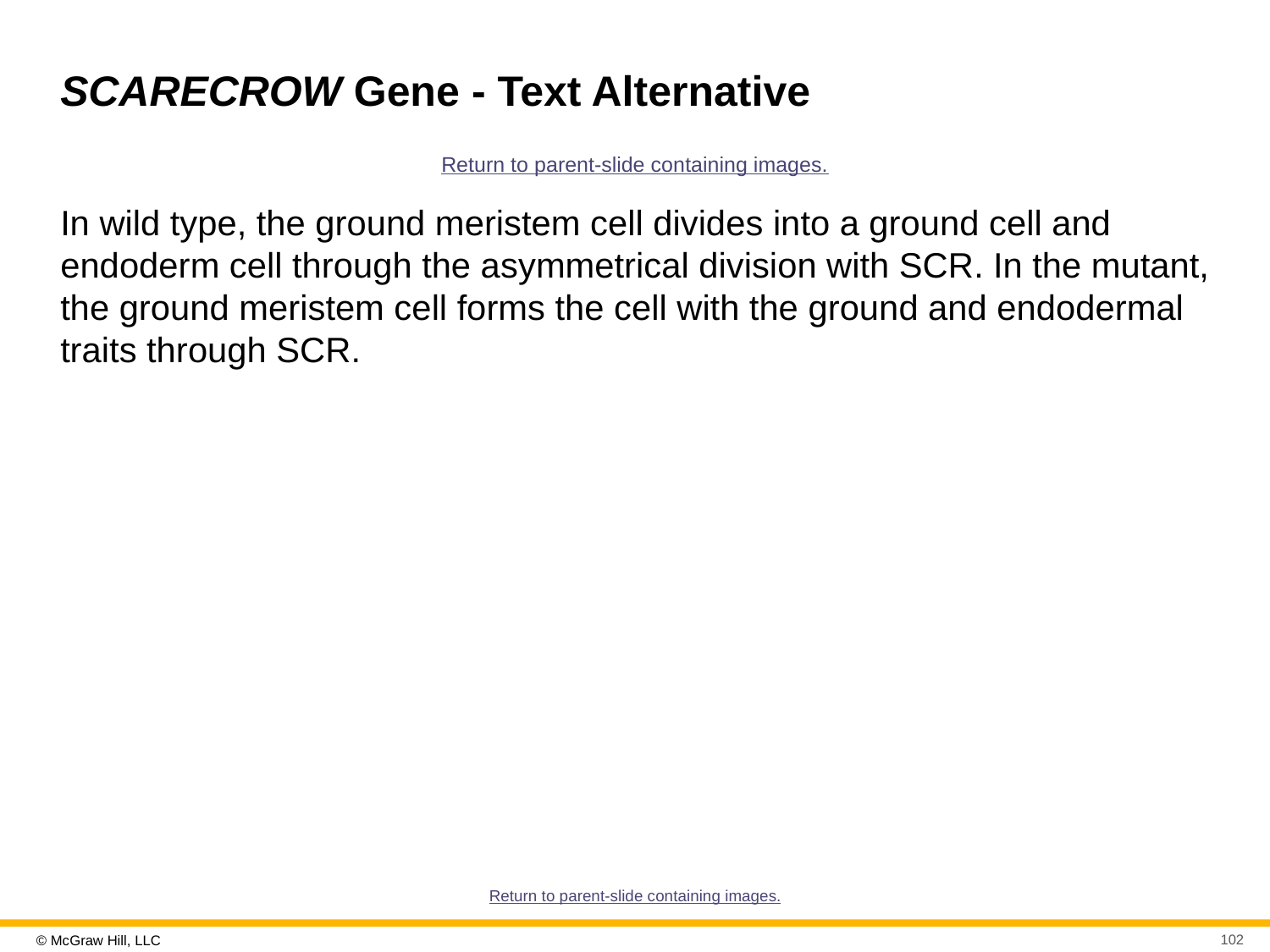

# SCARECROW Gene - Text Alternative
Return to parent-slide containing images.
In wild type, the ground meristem cell divides into a ground cell and endoderm cell through the asymmetrical division with SCR. In the mutant, the ground meristem cell forms the cell with the ground and endodermal traits through SCR.
Return to parent-slide containing images.
102